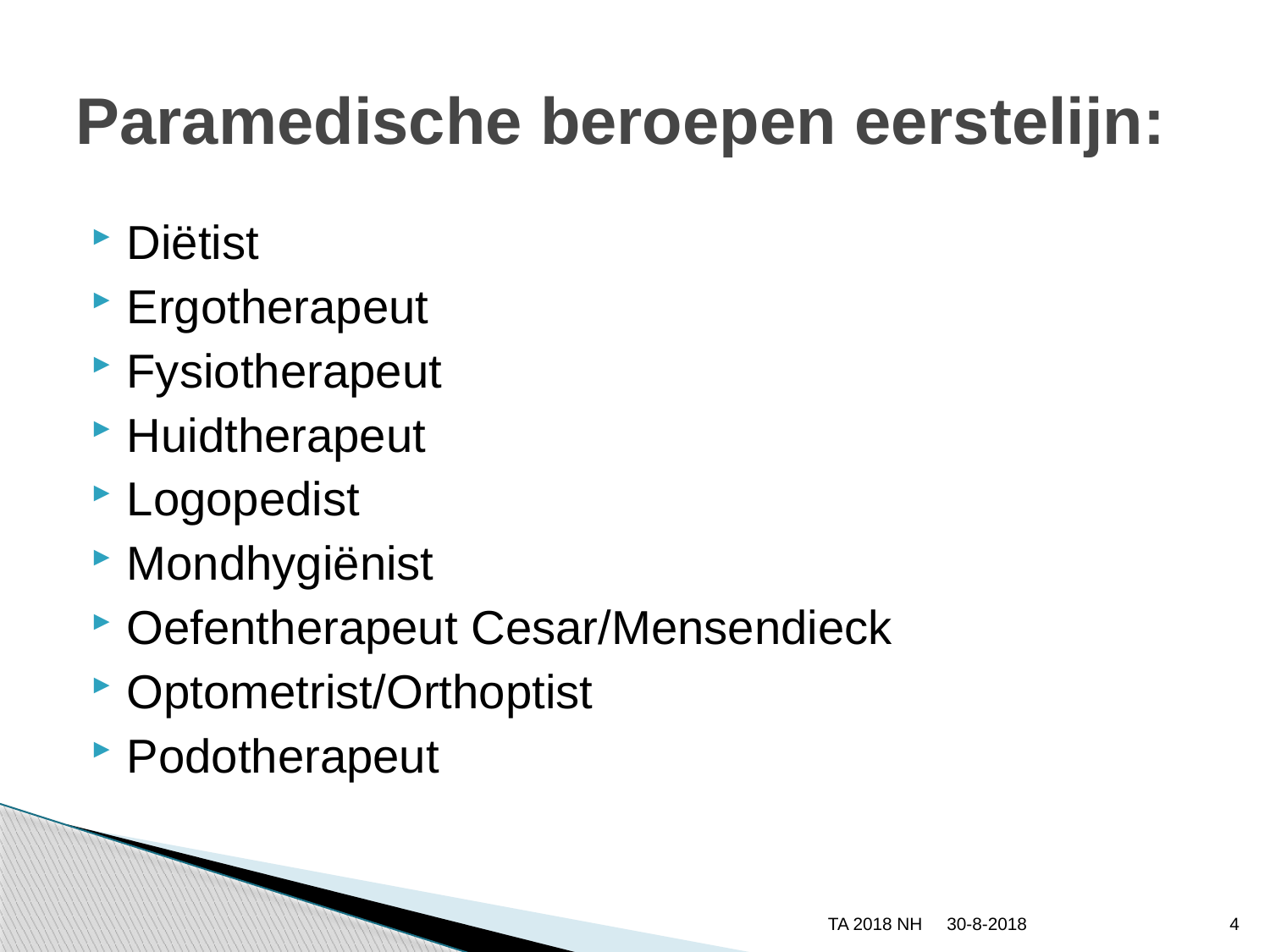

# Paramedische beroepen eerstelijn:
Diëtist
Ergotherapeut
Fysiotherapeut
Huidtherapeut
Logopedist
Mondhygiënist
Oefentherapeut Cesar/Mensendieck
Optometrist/Orthoptist
Podotherapeut

TA 2018 NH
30-8-2018
4